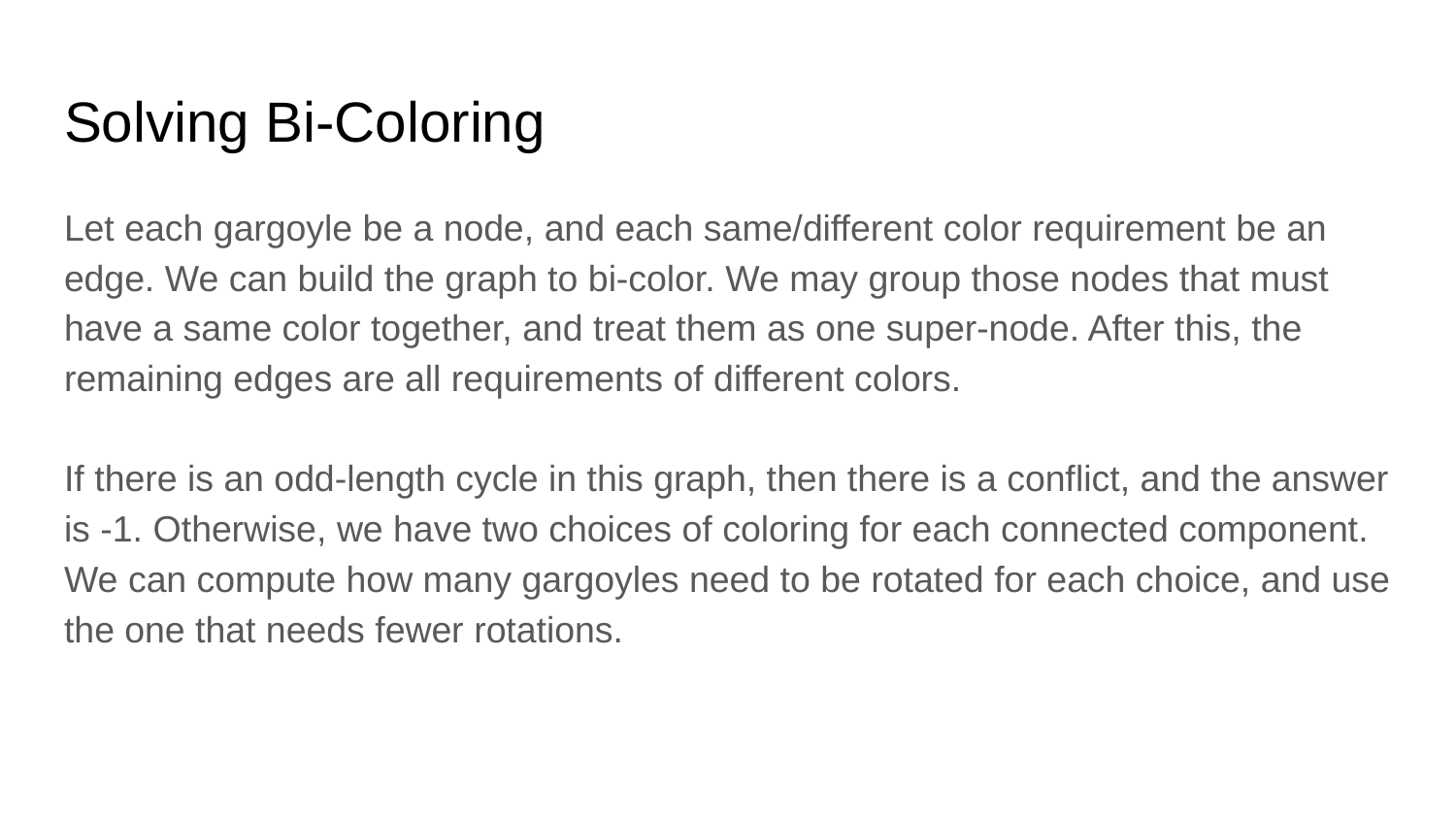

# Solving Bi-Coloring
Let each gargoyle be a node, and each same/different color requirement be an edge. We can build the graph to bi-color. We may group those nodes that must have a same color together, and treat them as one super-node. After this, the remaining edges are all requirements of different colors.

If there is an odd-length cycle in this graph, then there is a conflict, and the answer is -1. Otherwise, we have two choices of coloring for each connected component. We can compute how many gargoyles need to be rotated for each choice, and use the one that needs fewer rotations.